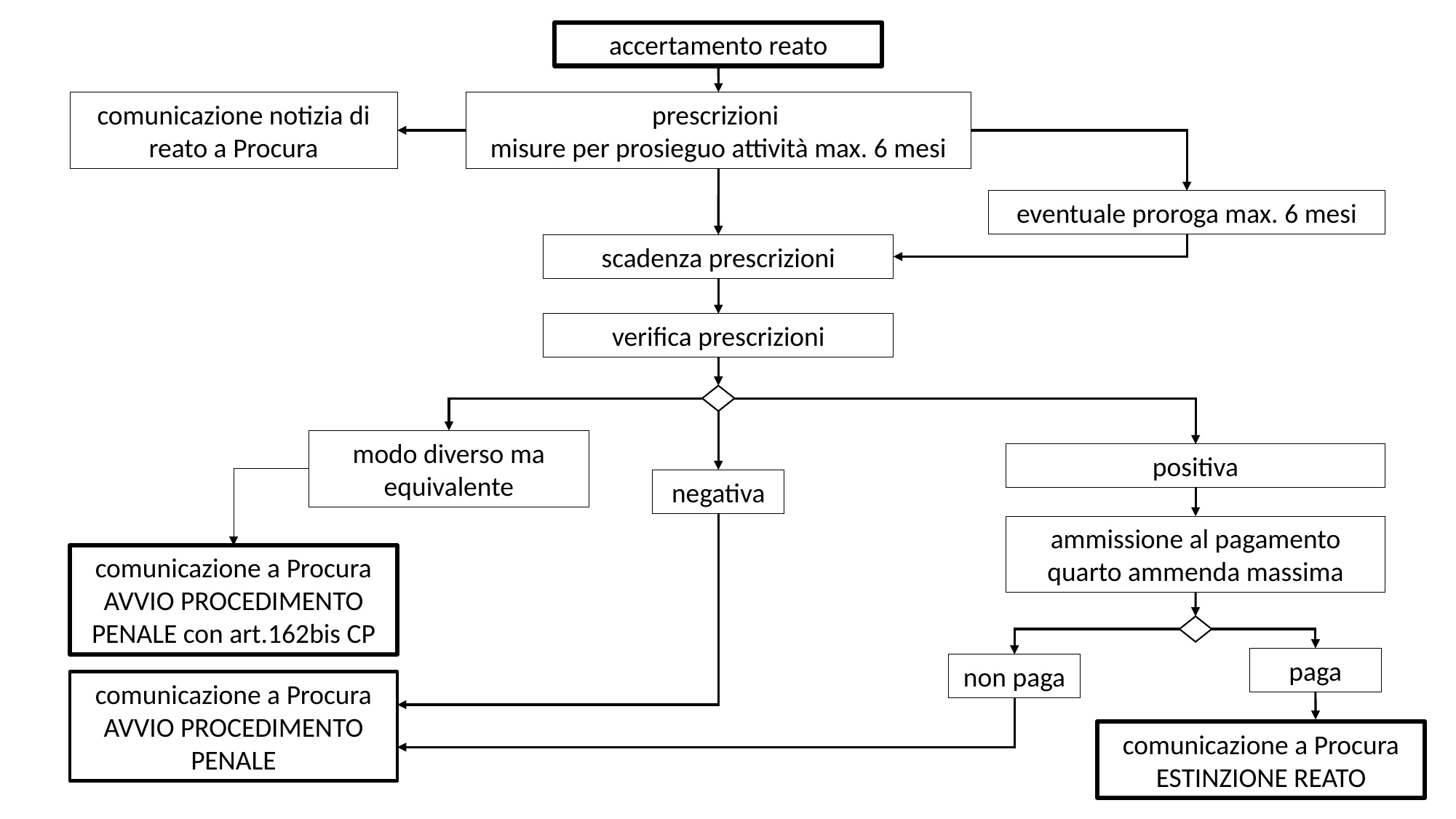

accertamento reato
prescrizioni
misure per prosieguo attività max. 6 mesi
comunicazione notizia di reato a Procura
eventuale proroga max. 6 mesi
scadenza prescrizioni
verifica prescrizioni

modo diverso ma equivalente
positiva
negativa
ammissione al pagamento
quarto ammenda massima
comunicazione a Procura
AVVIO PROCEDIMENTO PENALE con art.162bis CP

paga
non paga
comunicazione a Procura
AVVIO PROCEDIMENTO PENALE
comunicazione a Procura ESTINZIONE REATO